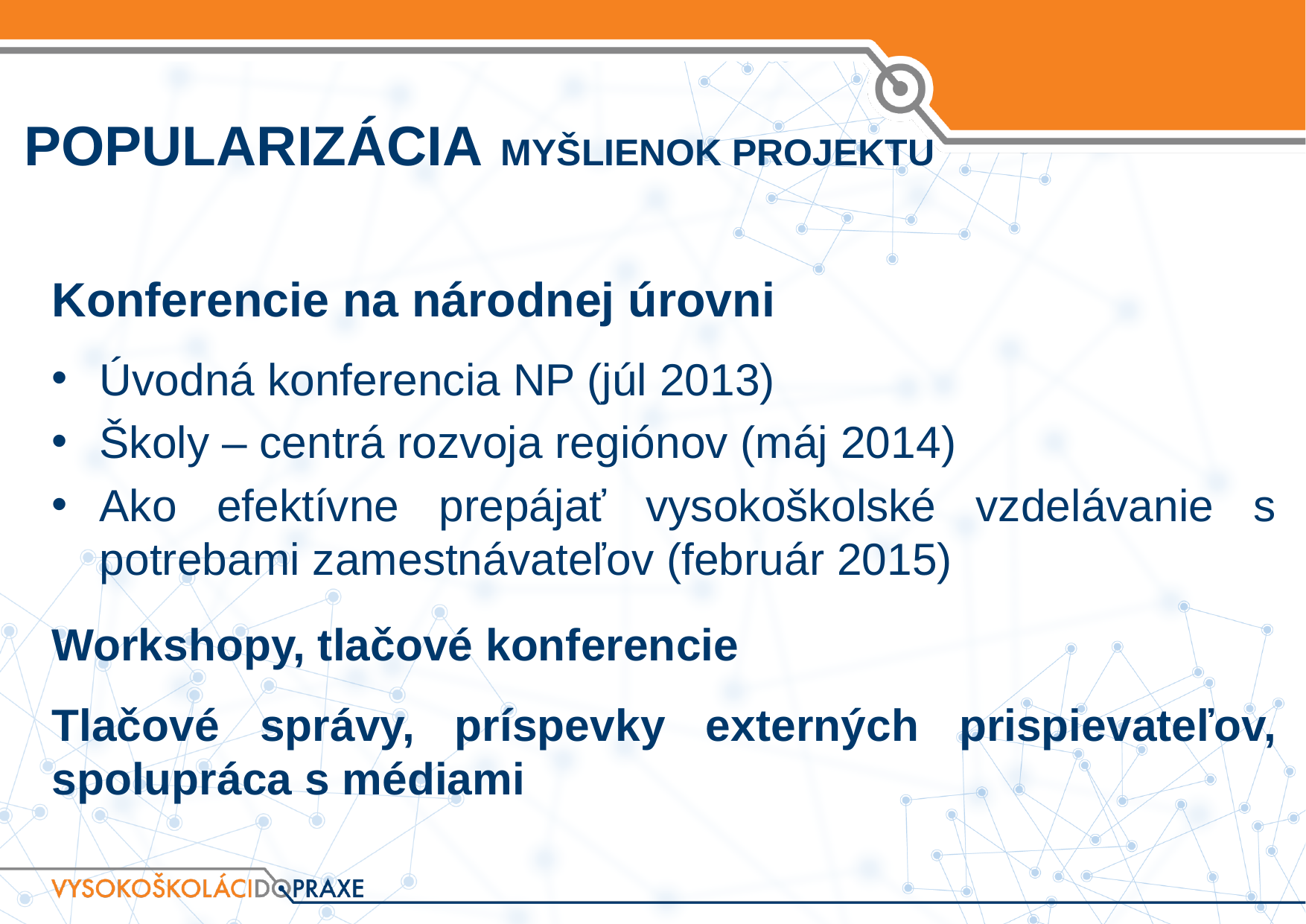

# POPULARIZÁCIA MYŠLIENOK PROJEKTU

Konferencie na národnej úrovni
Úvodná konferencia NP (júl 2013)
Školy – centrá rozvoja regiónov (máj 2014)
Ako efektívne prepájať vysokoškolské vzdelávanie s potrebami zamestnávateľov (február 2015)
Workshopy, tlačové konferencie

Tlačové správy, príspevky externých prispievateľov, spolupráca s médiami